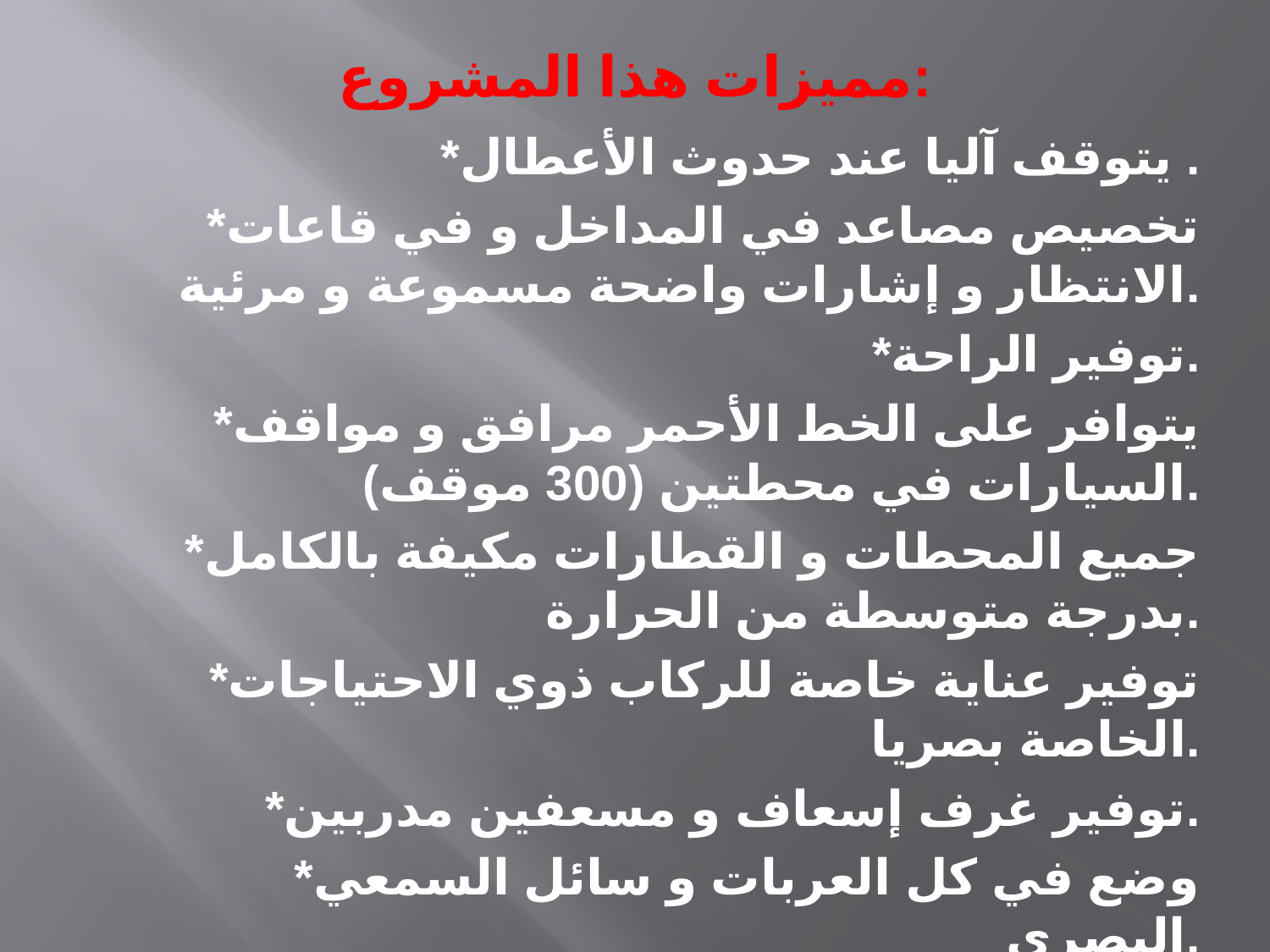

# مميزات هذا المشروع:
*يتوقف آليا عند حدوث الأعطال .
*تخصيص مصاعد في المداخل و في قاعات الانتظار و إشارات واضحة مسموعة و مرئية.
*توفير الراحة.
*يتوافر على الخط الأحمر مرافق و مواقف السيارات في محطتين (300 موقف).
*جميع المحطات و القطارات مكيفة بالكامل بدرجة متوسطة من الحرارة.
*توفير عناية خاصة للركاب ذوي الاحتياجات الخاصة بصريا.
*توفير غرف إسعاف و مسعفين مدربين.
*وضع في كل العربات و سائل السمعي البصري.
*توفير الأمن،668 شرطياو3000 كاميرا لتامين مترو دبي.